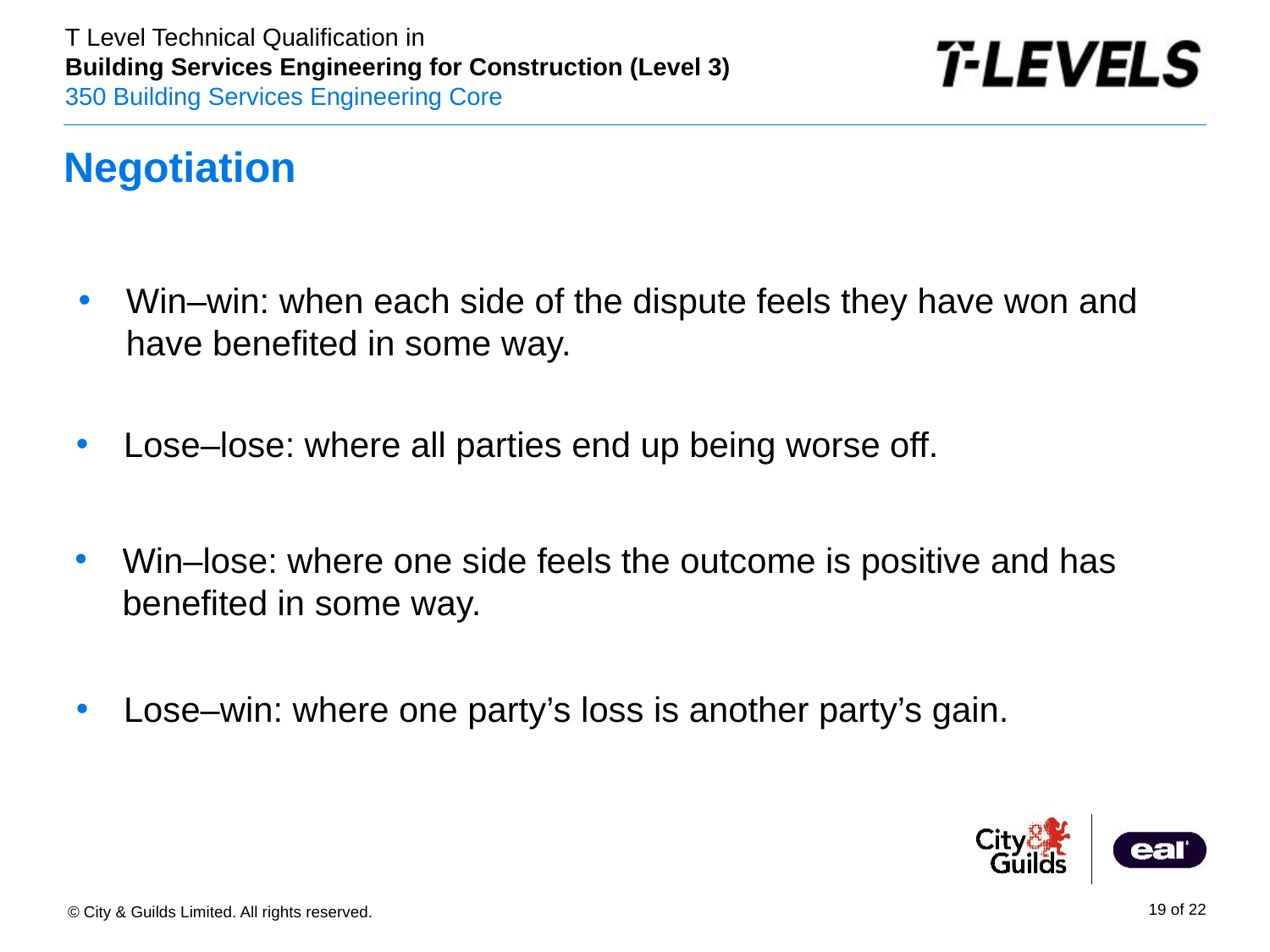

# Negotiation
Win–win: when each side of the dispute feels they have won and have benefited in some way.
Lose–lose: where all parties end up being worse off.
Win–lose: where one side feels the outcome is positive and has benefited in some way.
Lose–win: where one party’s loss is another party’s gain.